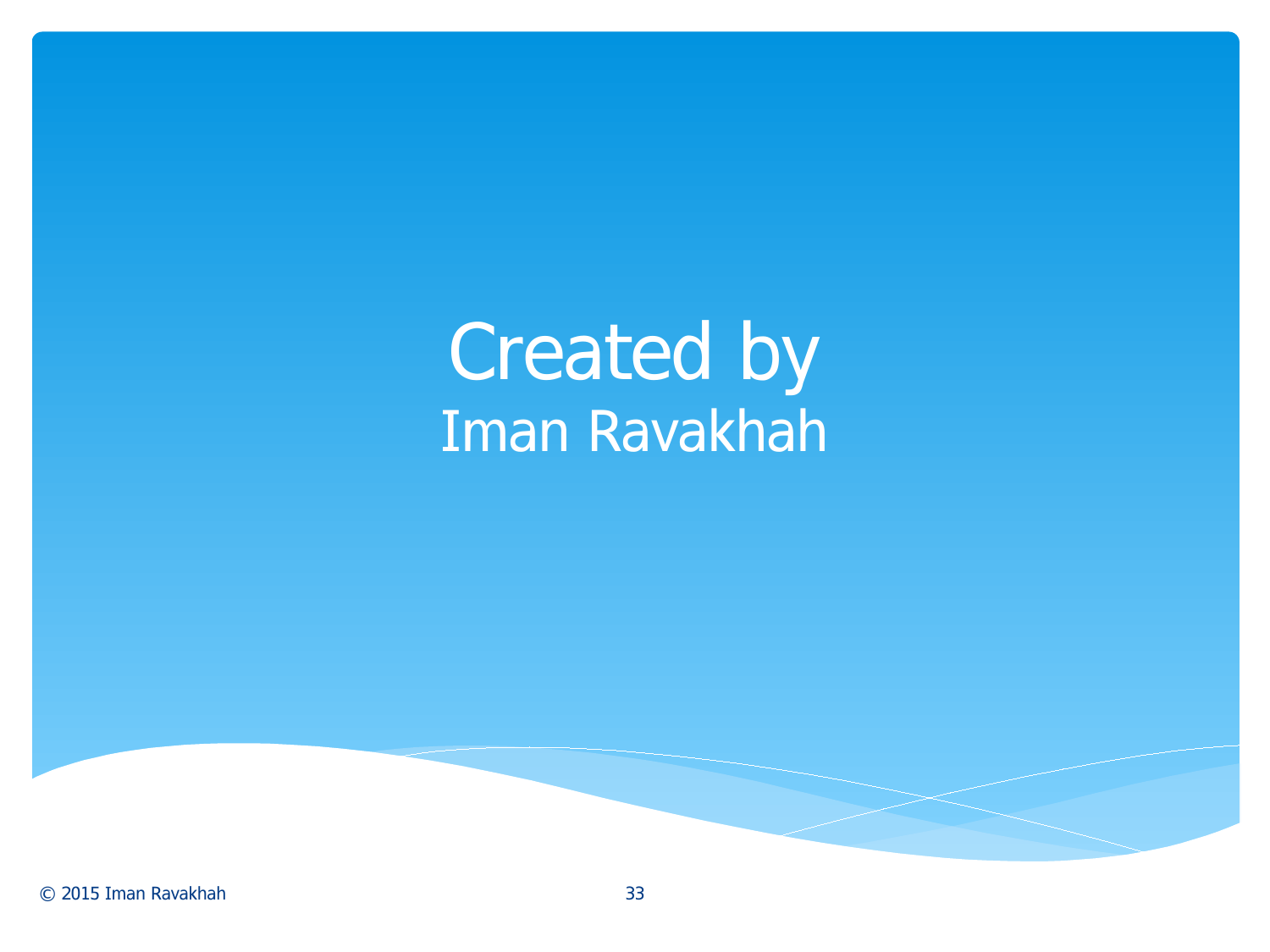

# Created by Iman Ravakhah
33
© 2015 Iman Ravakhah